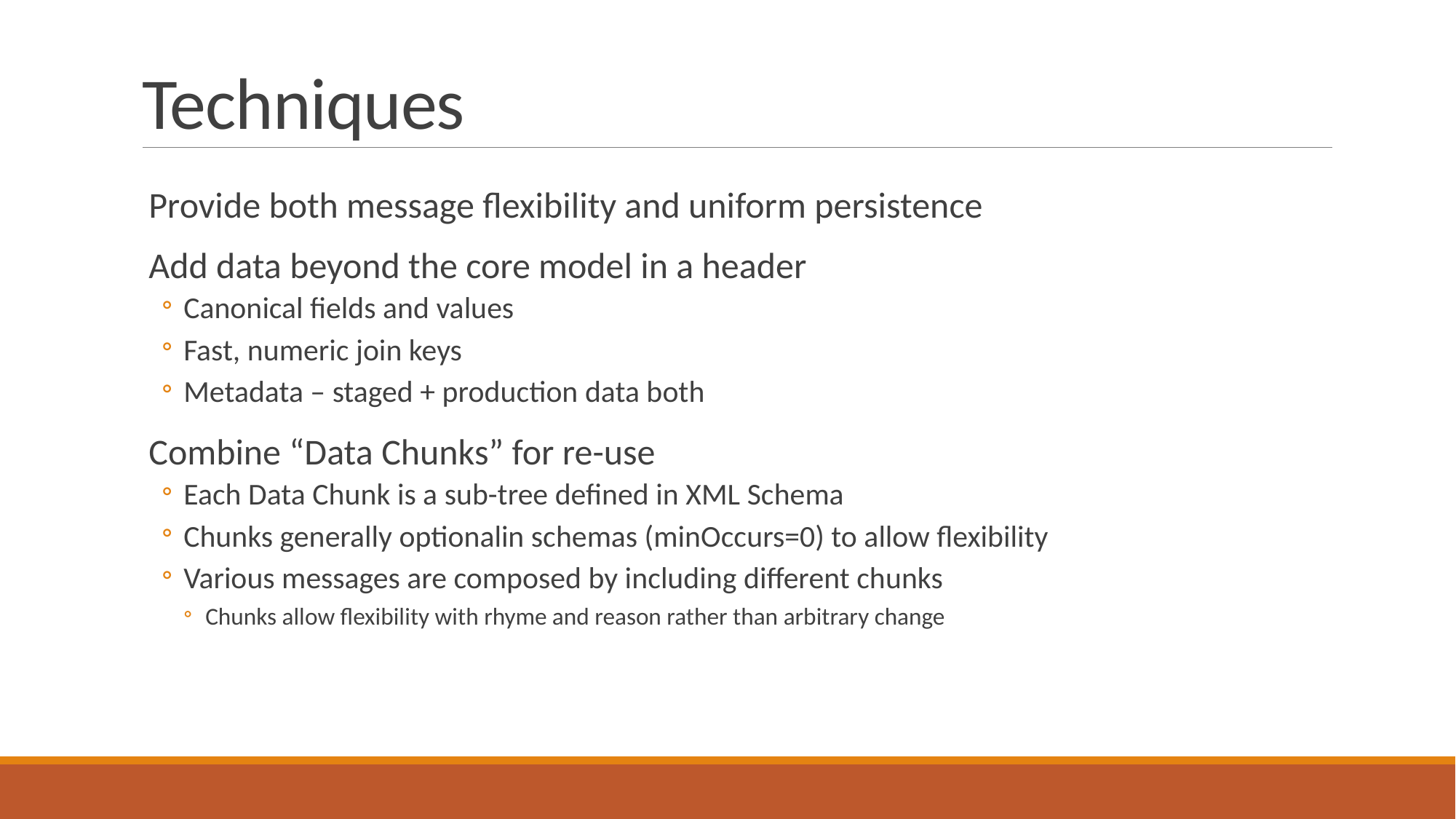

# Techniques
Provide both message flexibility and uniform persistence
Add data beyond the core model in a header
Canonical fields and values
Fast, numeric join keys
Metadata – staged + production data both
Combine “Data Chunks” for re-use
Each Data Chunk is a sub-tree defined in XML Schema
Chunks generally optionalin schemas (minOccurs=0) to allow flexibility
Various messages are composed by including different chunks
Chunks allow flexibility with rhyme and reason rather than arbitrary change